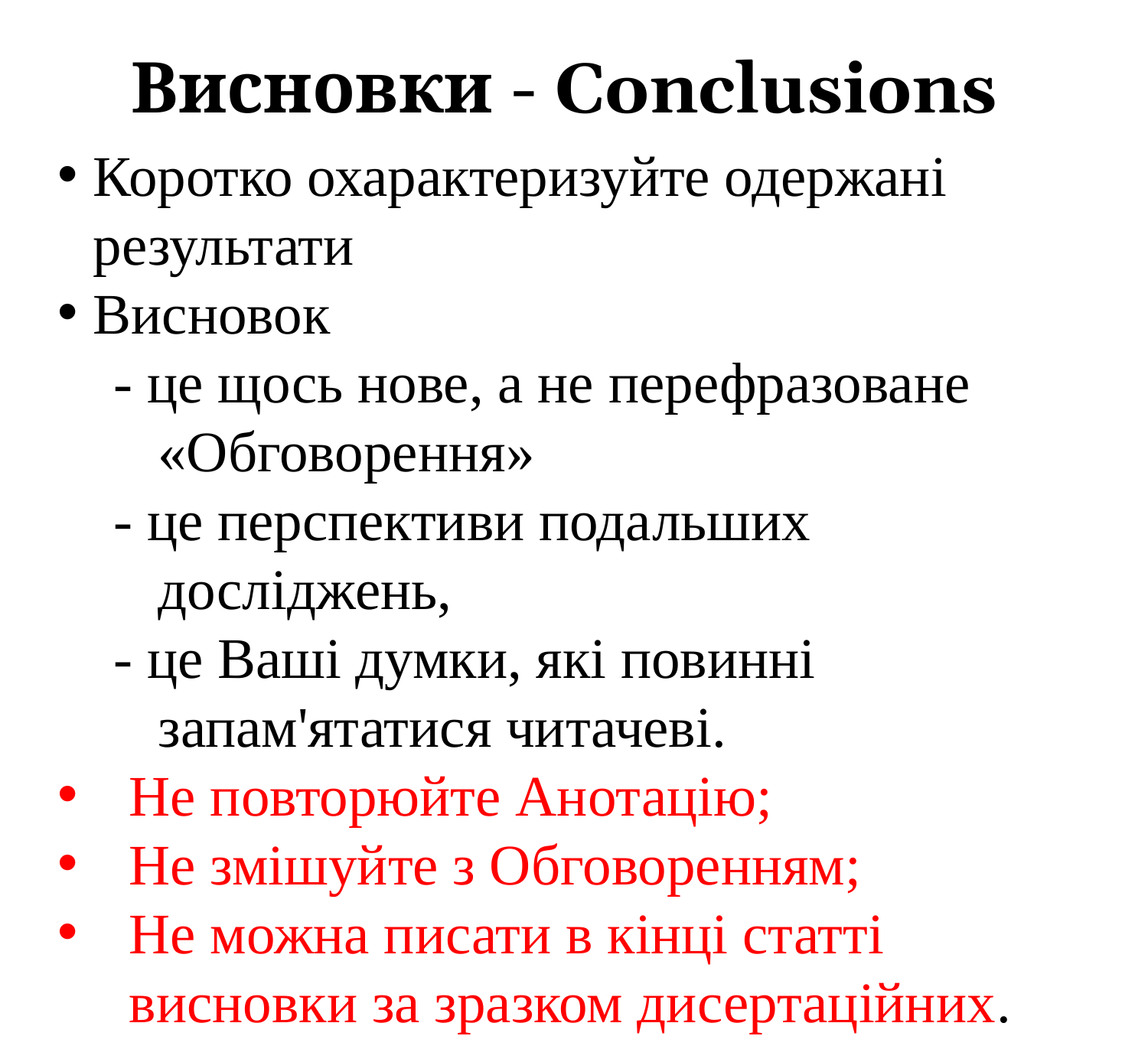

# Висновки - Conclusions
Коротко охарактеризуйте одержані результати
Висновок
- це щось нове, а не перефразоване «Обговорення»
- це перспективи подальших досліджень,
- це Ваші думки, які повинні запам'ятатися читачеві.
Не повторюйте Анотацію;
Не змішуйте з Обговоренням;
Не можна писати в кінці статті висновки за зразком дисертаційних.